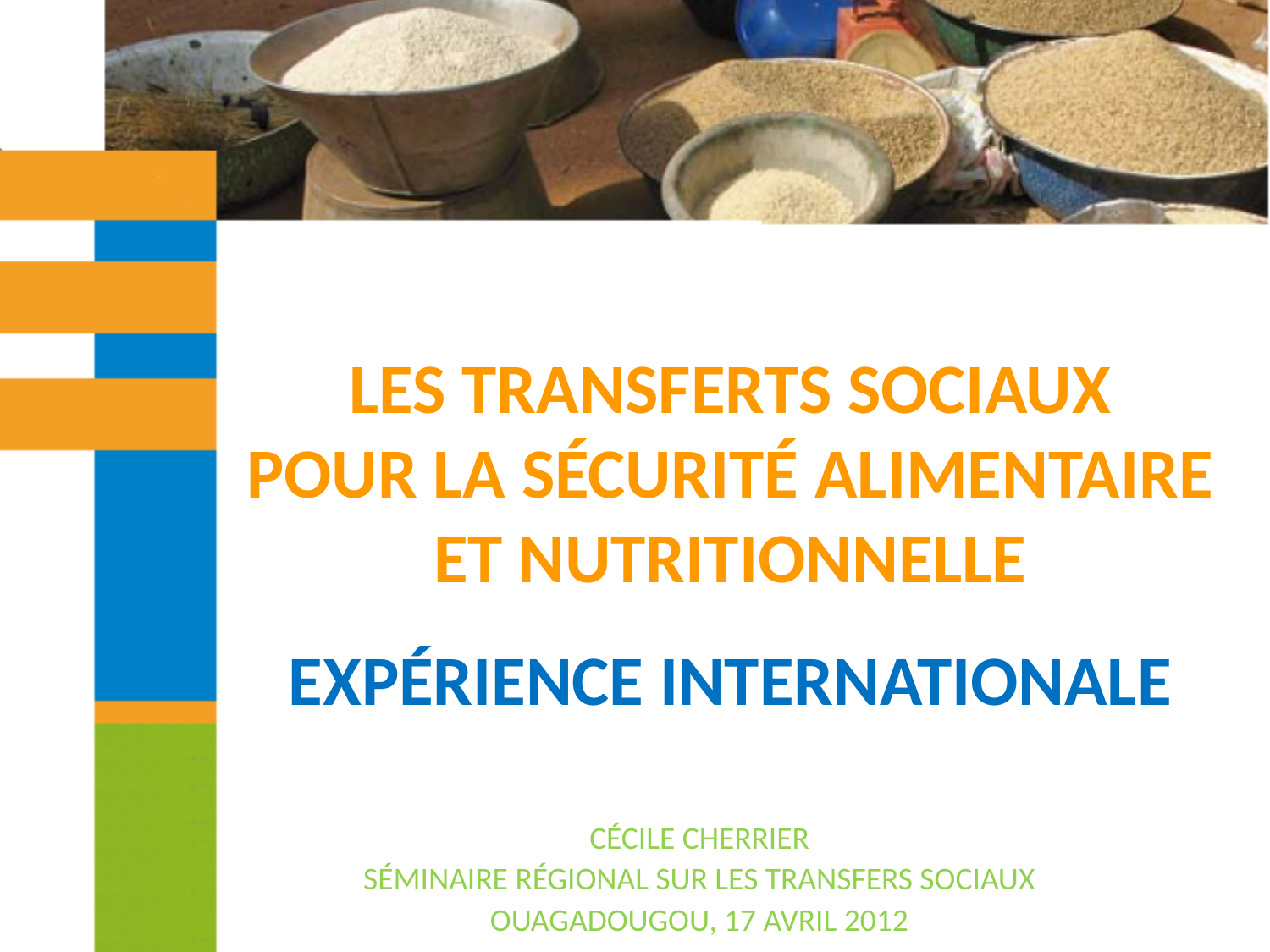

# Les Transferts Sociaux pour la Sécurité Alimentaire et Nutritionnelle Expérience Internationale
Cécile Cherrier
Séminaire Régional sur les Transfers Sociaux
Ouagadougou, 17 avril 2012